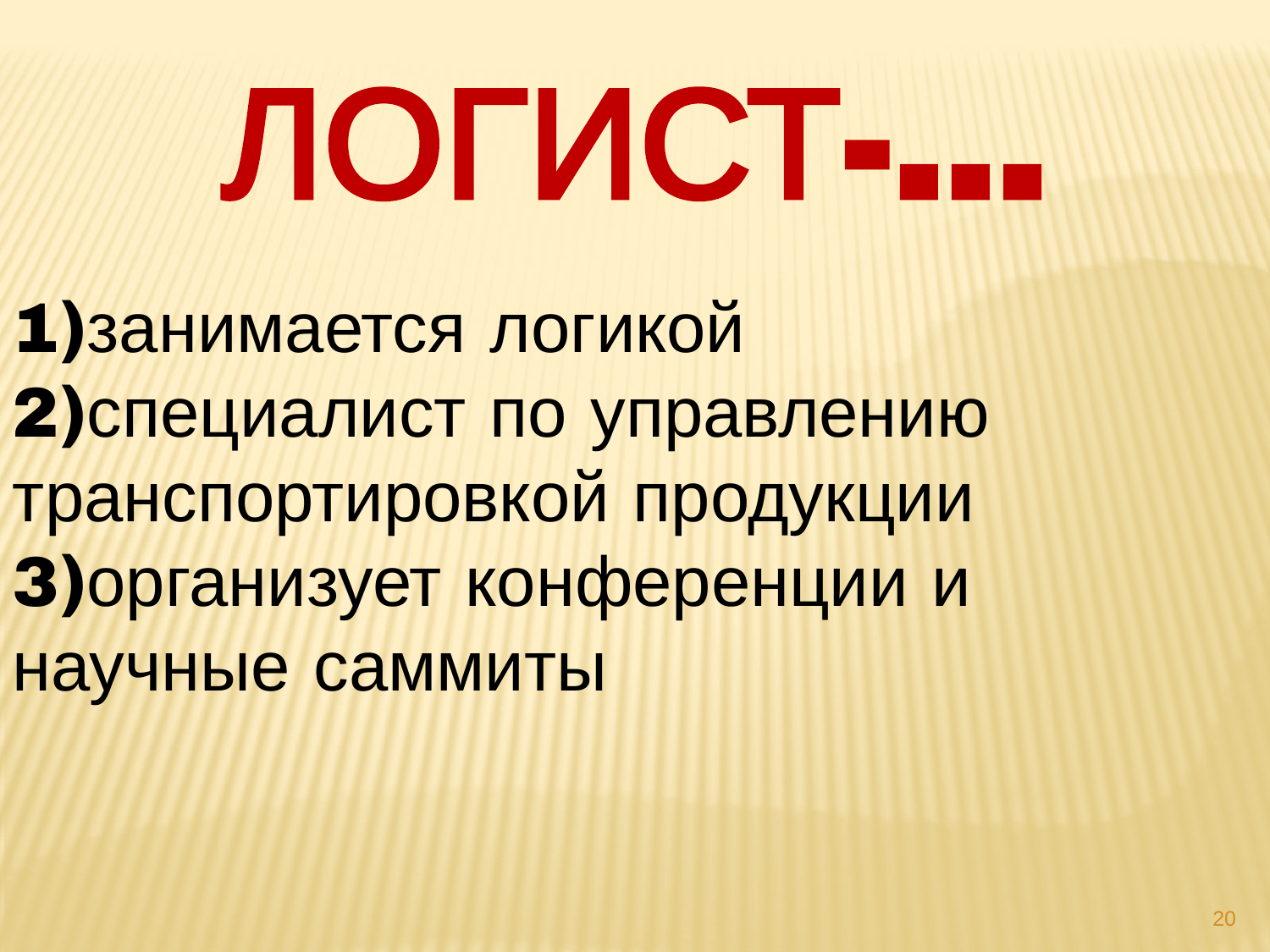

ЛОГИСТ-…
1)занимается логикой
2)специалист по управлению
транспортировкой продукции
3)организует конференции и научные саммиты

20